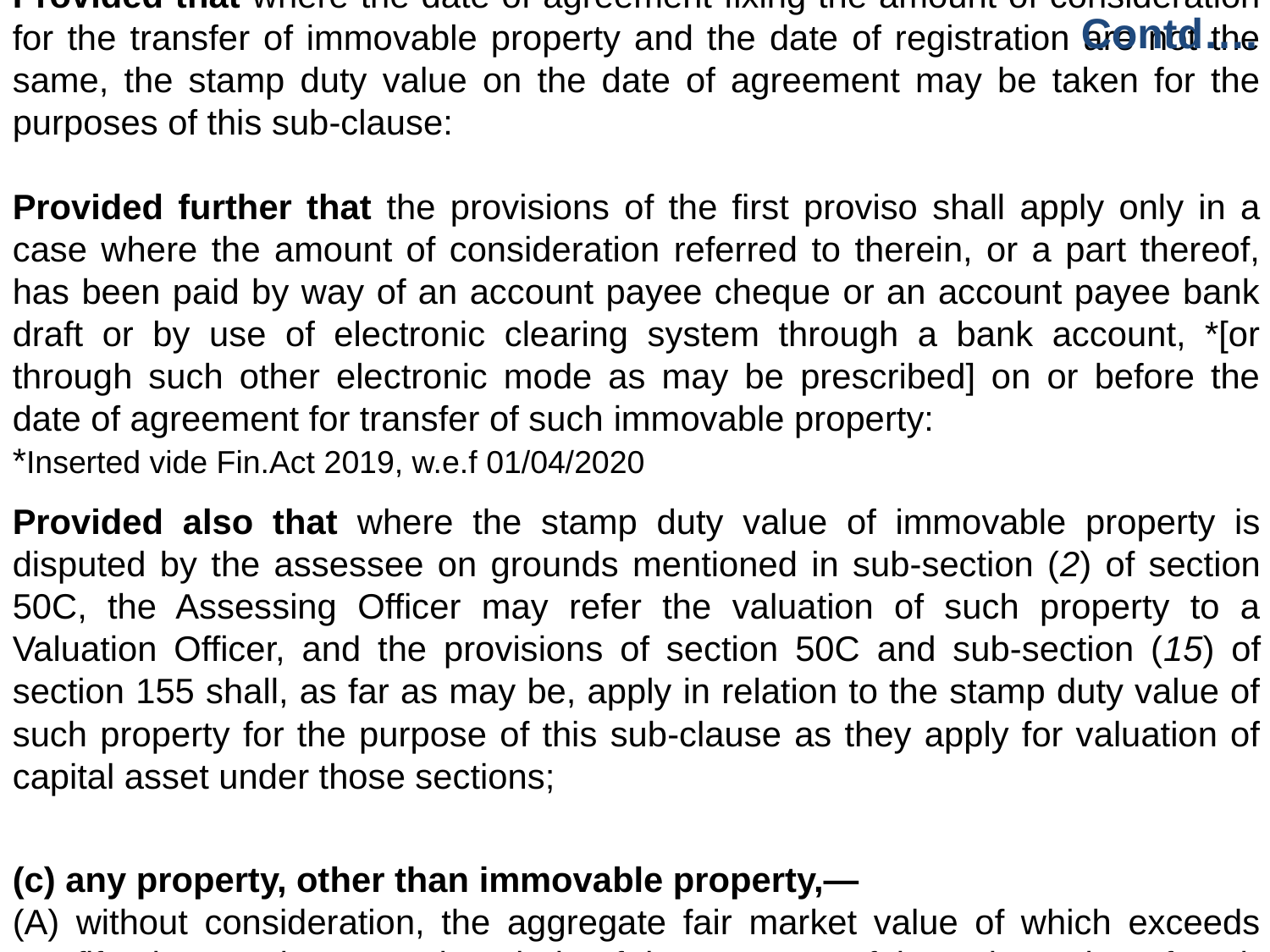

Contd….
Provided that where the date of agreement fixing the amount of consideration for the transfer of immovable property and the date of registration are not the same, the stamp duty value on the date of agreement may be taken for the purposes of this sub-clause:

Provided further that the provisions of the first proviso shall apply only in a case where the amount of consideration referred to therein, or a part thereof, has been paid by way of an account payee cheque or an account payee bank draft or by use of electronic clearing system through a bank account, *[or through such other electronic mode as may be prescribed] on or before the date of agreement for transfer of such immovable property:
*Inserted vide Fin.Act 2019, w.e.f 01/04/2020

Provided also that where the stamp duty value of immovable property is disputed by the assessee on grounds mentioned in sub-section (2) of section 50C, the Assessing Officer may refer the valuation of such property to a Valuation Officer, and the provisions of section 50C and sub-section (15) of section 155 shall, as far as may be, apply in relation to the stamp duty value of such property for the purpose of this sub-clause as they apply for valuation of capital asset under those sections;

(c) any property, other than immovable property,—
without consideration, the aggregate fair market value of which exceeds fifty thousand rupees, the whole of the aggregate fair market value of such property;
for a consideration which is less than the aggregate fair market value of the property by an amount exceeding fifty thousand rupees, the aggregate fair market value of such property as exceeds such consideration:
265
265
265
265
265